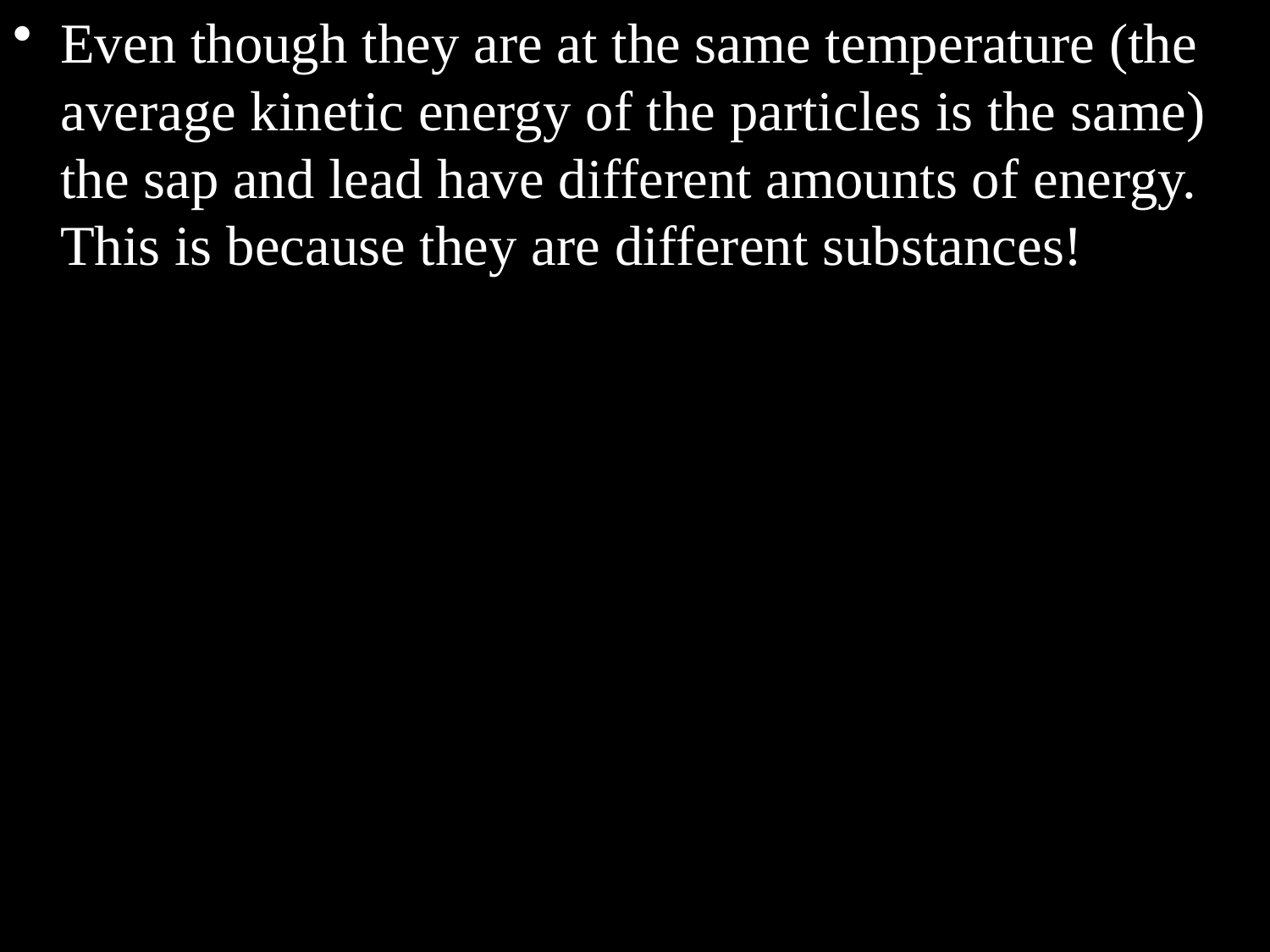

Even though they are at the same temperature (the average kinetic energy of the particles is the same) the sap and lead have different amounts of energy.  This is because they are different substances!
Thermal Energy and
Temperature Are
NOT The same!